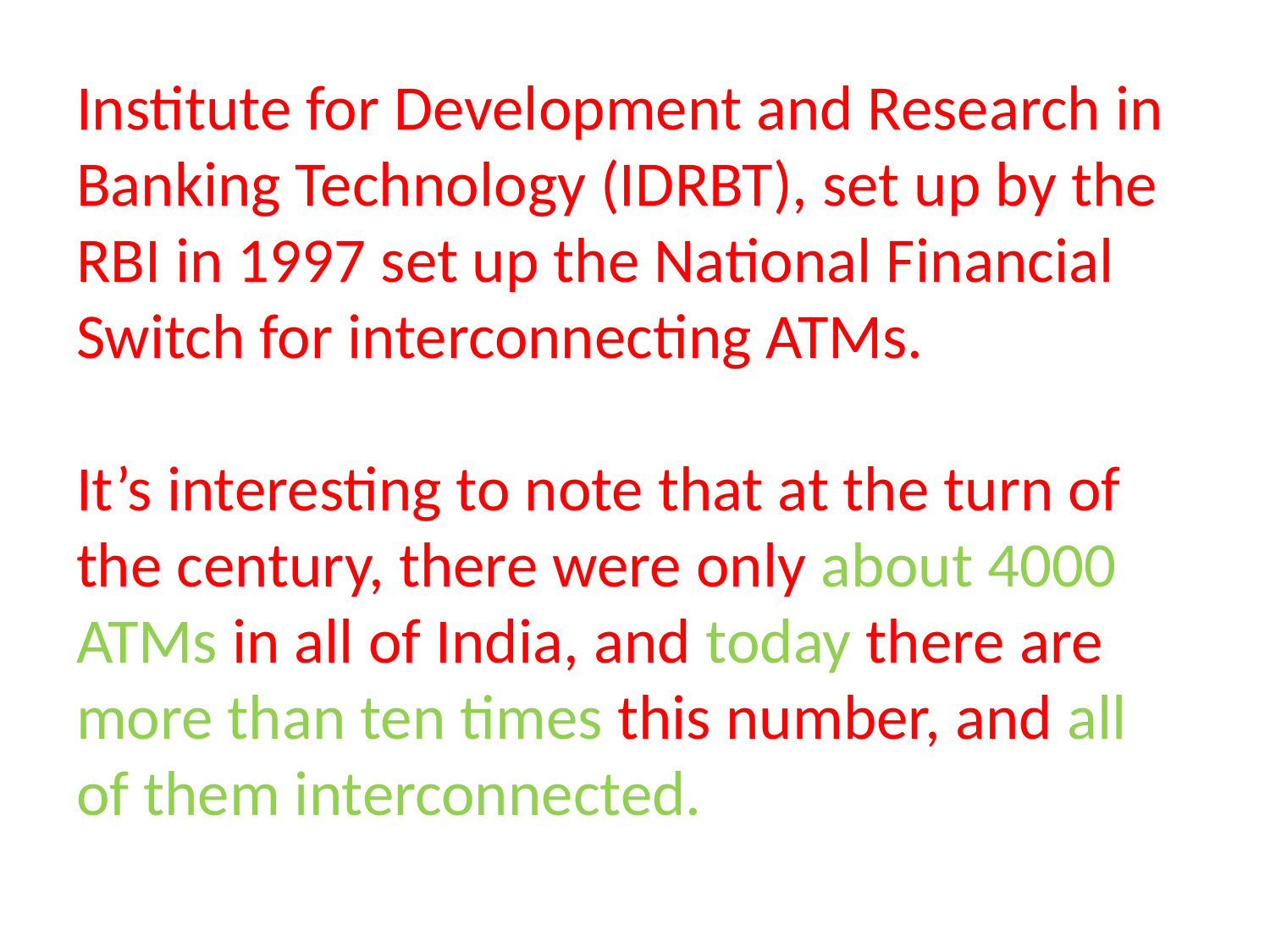

# Institute for Development and Research in Banking Technology (IDRBT), set up by the RBI in 1997 set up the National Financial Switch for interconnecting ATMs. It’s interesting to note that at the turn of the century, there were only about 4000 ATMs in all of India, and today there are more than ten times this number, and all of them interconnected.